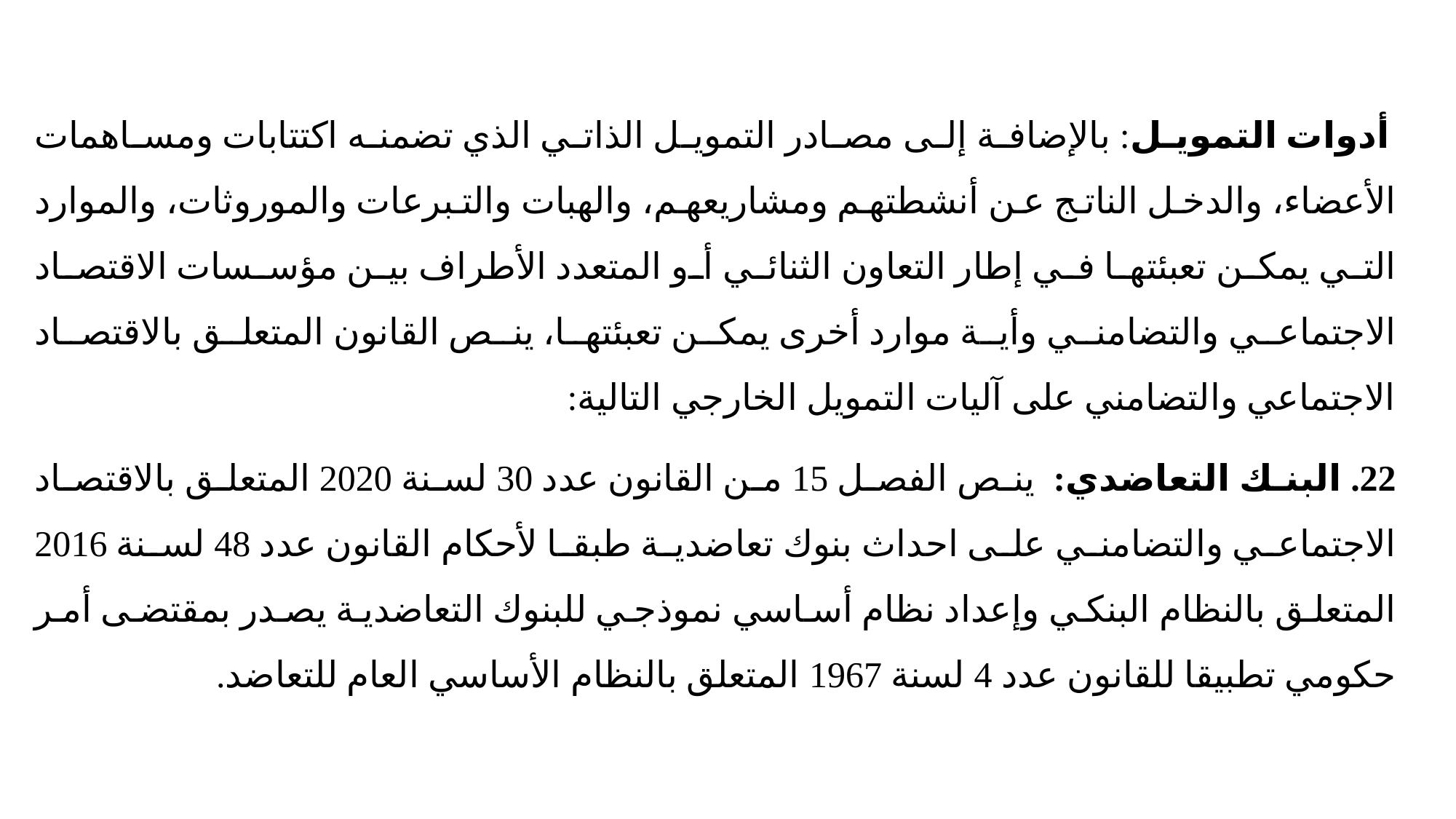

أدوات التمويل: بالإضافة إلى مصادر التمويل الذاتي الذي تضمنه اكتتابات ومساهمات الأعضاء، والدخل الناتج عن أنشطتهم ومشاريعهم، والهبات والتبرعات والموروثات، والموارد التي يمكن تعبئتها في إطار التعاون الثنائي أو المتعدد الأطراف بين مؤسسات الاقتصاد الاجتماعي والتضامني وأية موارد أخرى يمكن تعبئتها، ينص القانون المتعلق بالاقتصاد الاجتماعي والتضامني على آليات التمويل الخارجي التالية:
22. البنك التعاضدي:  ينص الفصل 15 من القانون عدد 30 لسنة 2020 المتعلق بالاقتصاد الاجتماعي والتضامني على احداث بنوك تعاضدية طبقا لأحكام القانون عدد 48 لسنة 2016 المتعلق بالنظام البنكي وإعداد نظام أساسي نموذجي للبنوك التعاضدية يصدر بمقتضى أمر حكومي تطبيقا للقانون عدد 4 لسنة 1967 المتعلق بالنظام الأساسي العام للتعاضد.